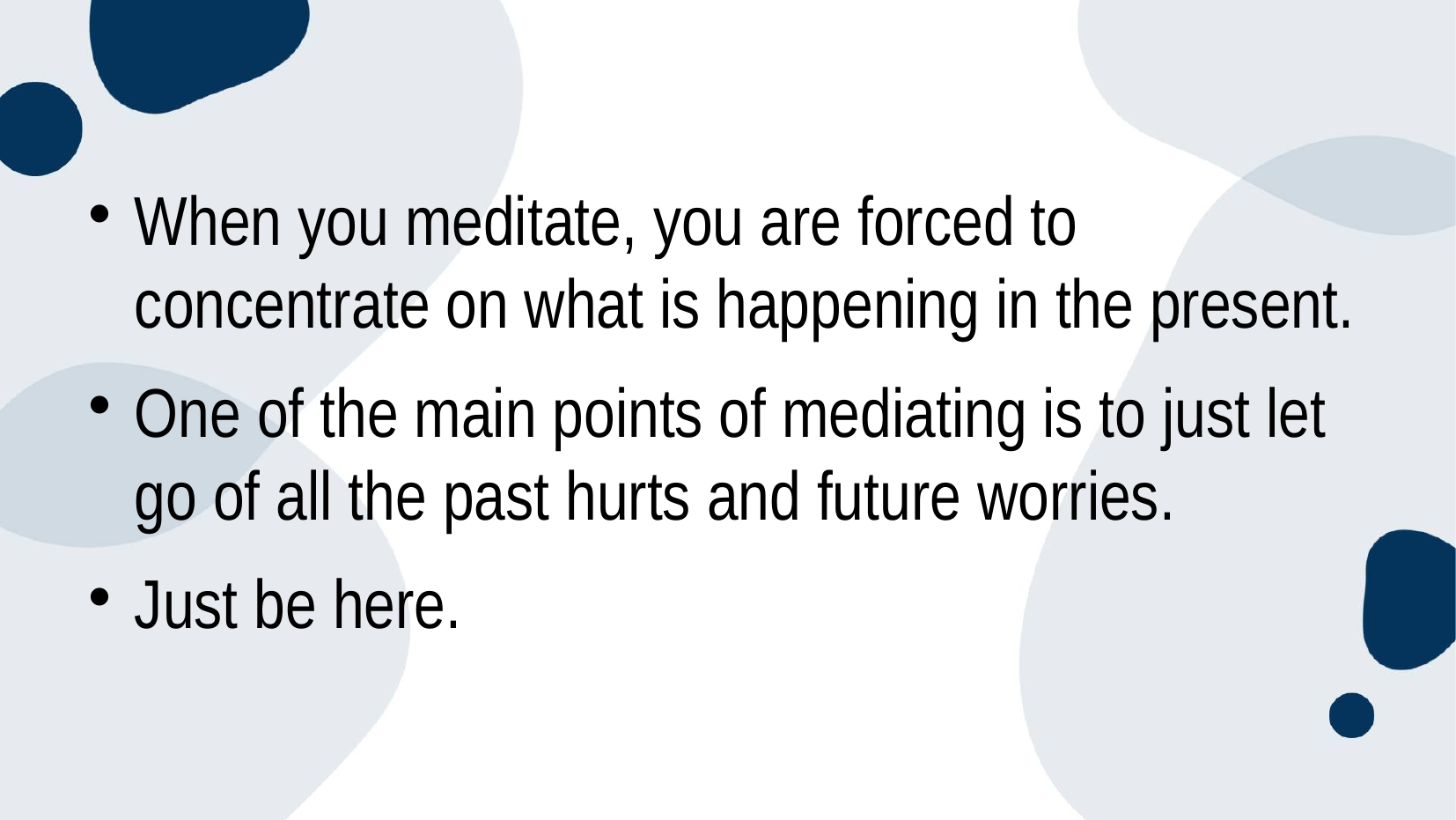

When you meditate, you are forced to concentrate on what is happening in the present.
One of the main points of mediating is to just let go of all the past hurts and future worries.
Just be here.